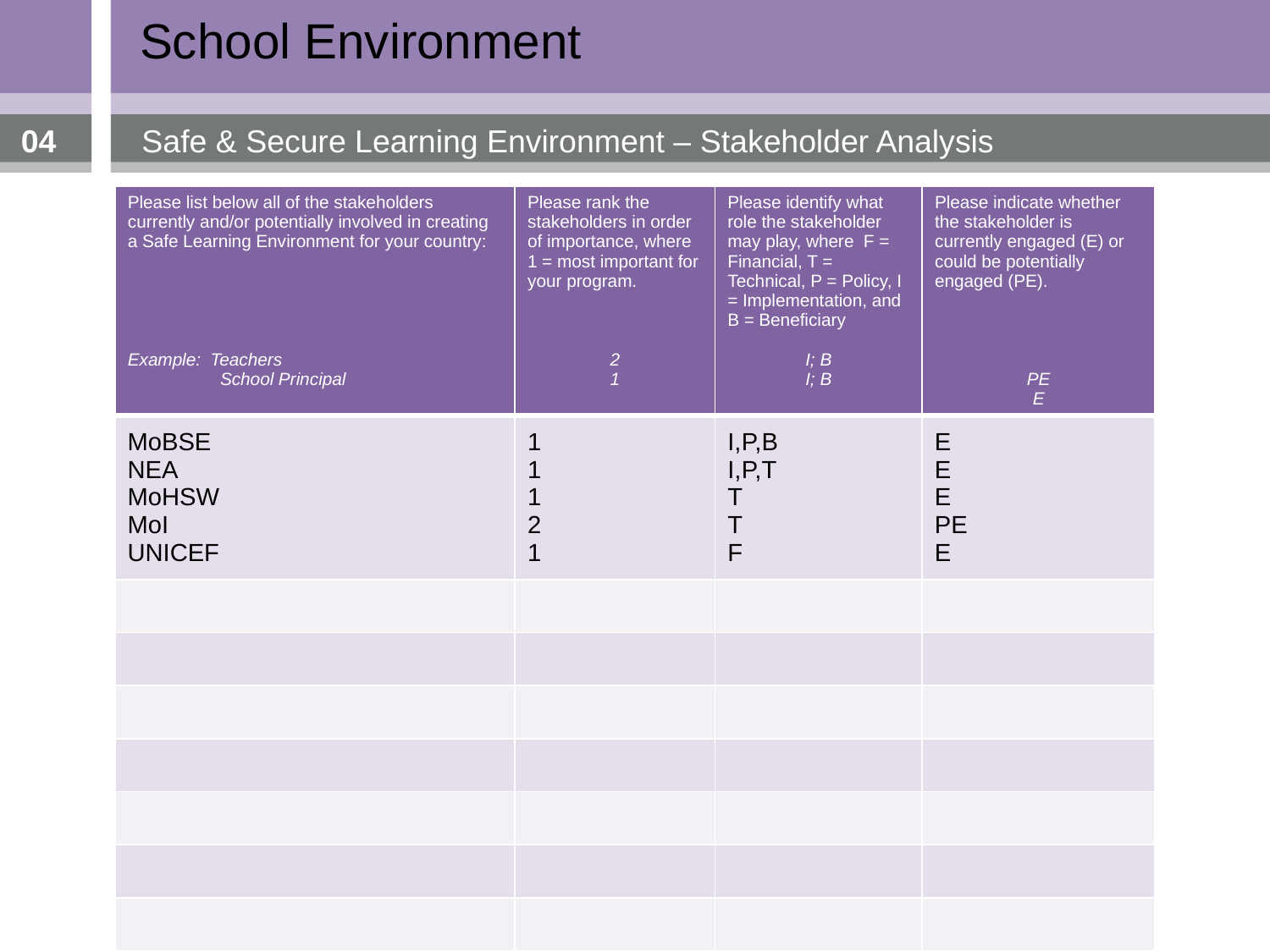

School Environment

04
Safe & Secure Learning Environment – Stakeholder Analysis
| Please list below all of the stakeholders currently and/or potentially involved in creating a Safe Learning Environment for your country: Example: Teachers School Principal | Please rank the stakeholders in order of importance, where 1 = most important for your program. 2 1 | Please identify what role the stakeholder may play, where F = Financial, T = Technical, P = Policy, I = Implementation, and B = Beneficiary I; B I; B | Please indicate whether the stakeholder is currently engaged (E) or could be potentially engaged (PE). PE E |
| --- | --- | --- | --- |
| MoBSE NEA MoHSW MoI UNICEF | 1 1 1 2 1 | I,P,B I,P,T T T F | E E E PE E |
|  |  |  |  |
|  |  |  |  |
|  |  |  |  |
|  |  |  |  |
|  |  |  |  |
|  |  |  |  |
|  |  |  |  |
|  |  |  |  |
|  |  |  |  |